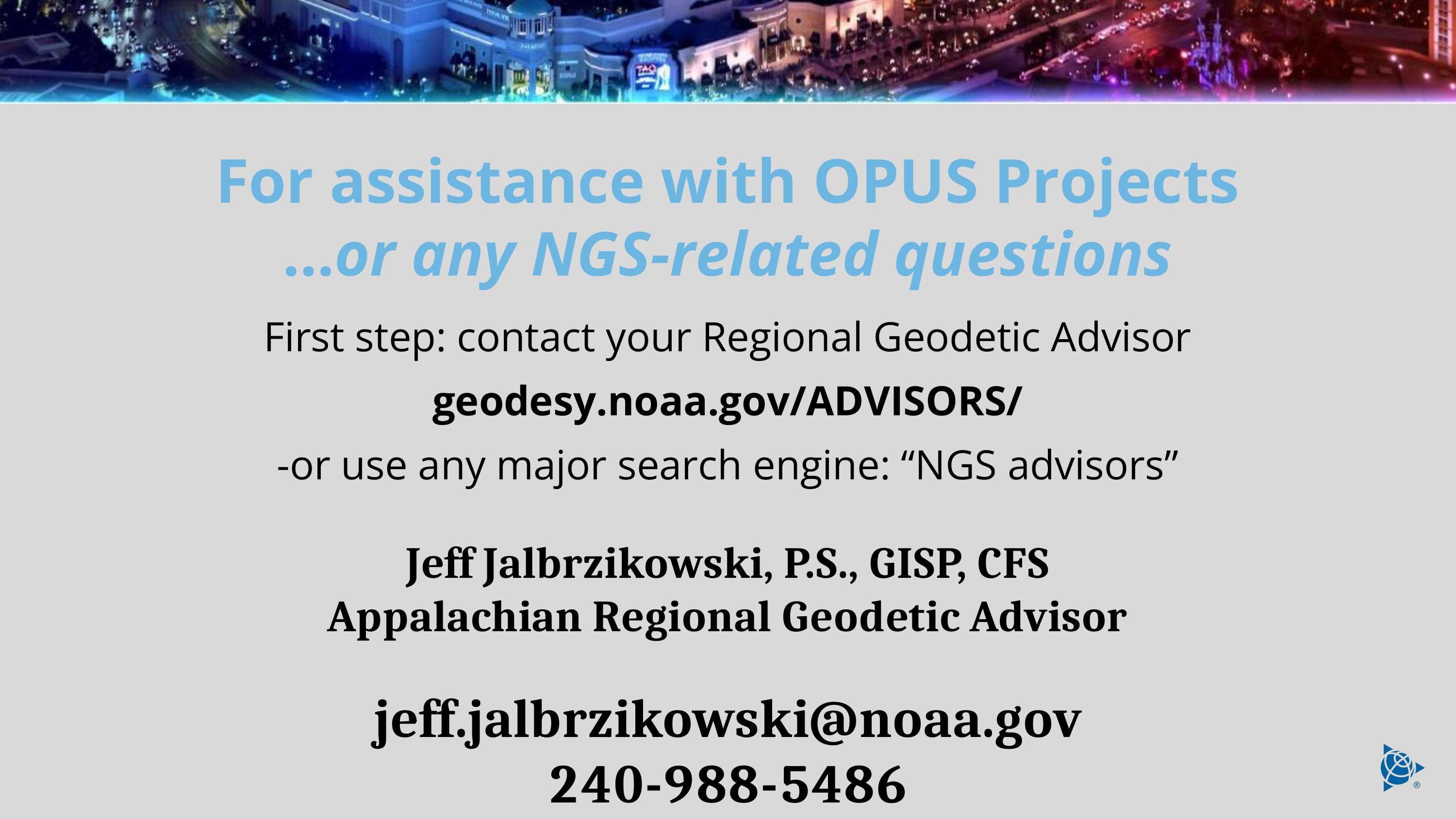

# For assistance with OPUS Projects …or any NGS-related questions
First step: contact your Regional Geodetic Advisor
geodesy.noaa.gov/ADVISORS/
-or use any major search engine: “NGS advisors”
Jeff Jalbrzikowski, P.S., GISP, CFS
Appalachian Regional Geodetic Advisor
jeff.jalbrzikowski@noaa.gov
240-988-5486